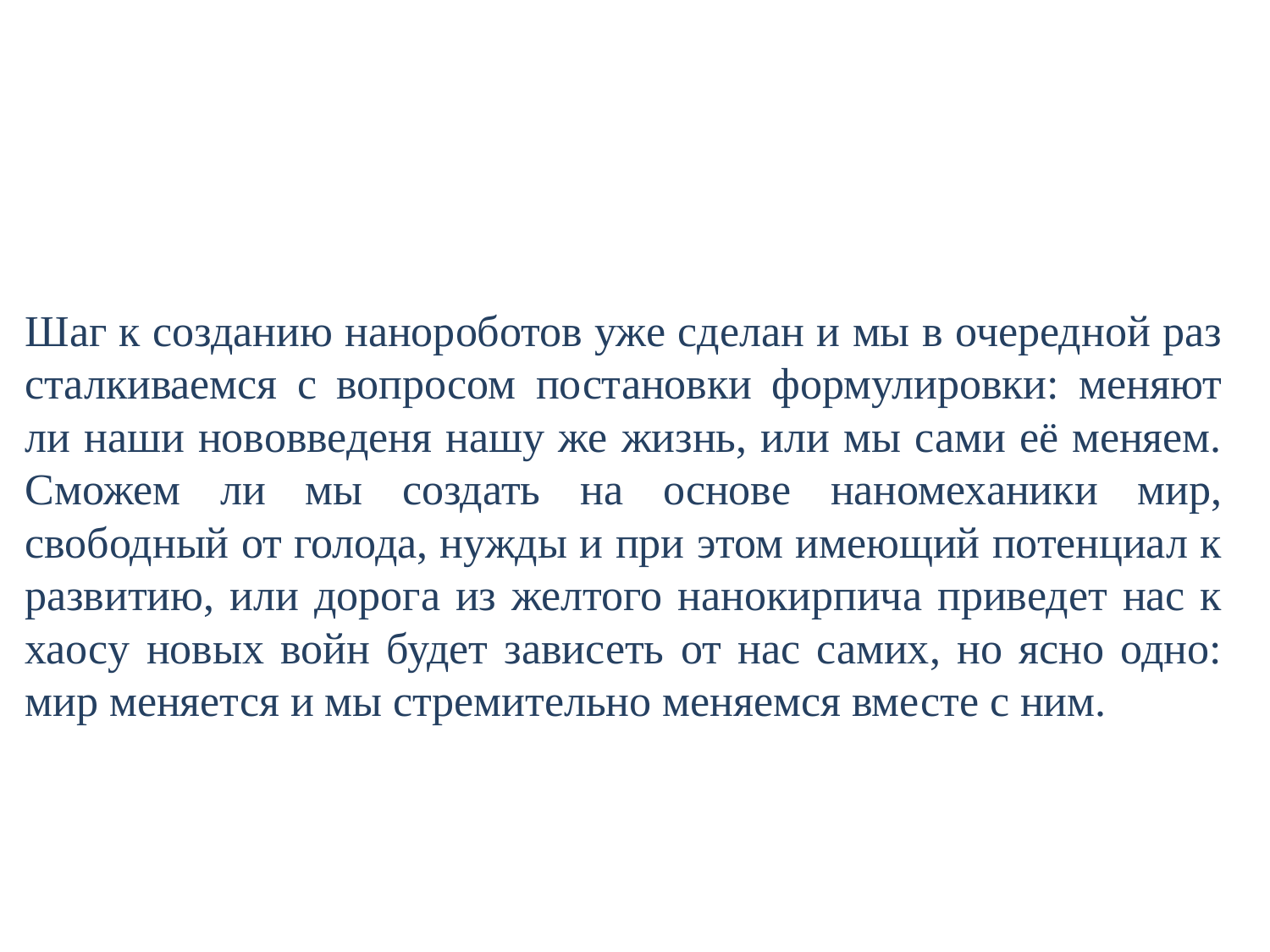

Шаг к созданию нанороботов уже сделан и мы в очередной раз сталкиваемся с вопросом постановки формулировки: меняют ли наши нововведеня нашу же жизнь, или мы сами её меняем. Сможем ли мы создать на основе наномеханики мир, свободный от голода, нужды и при этом имеющий потенциал к развитию, или дорога из желтого нанокирпича приведет нас к хаосу новых войн будет зависеть от нас самих, но ясно одно: мир меняется и мы стремительно меняемся вместе с ним.